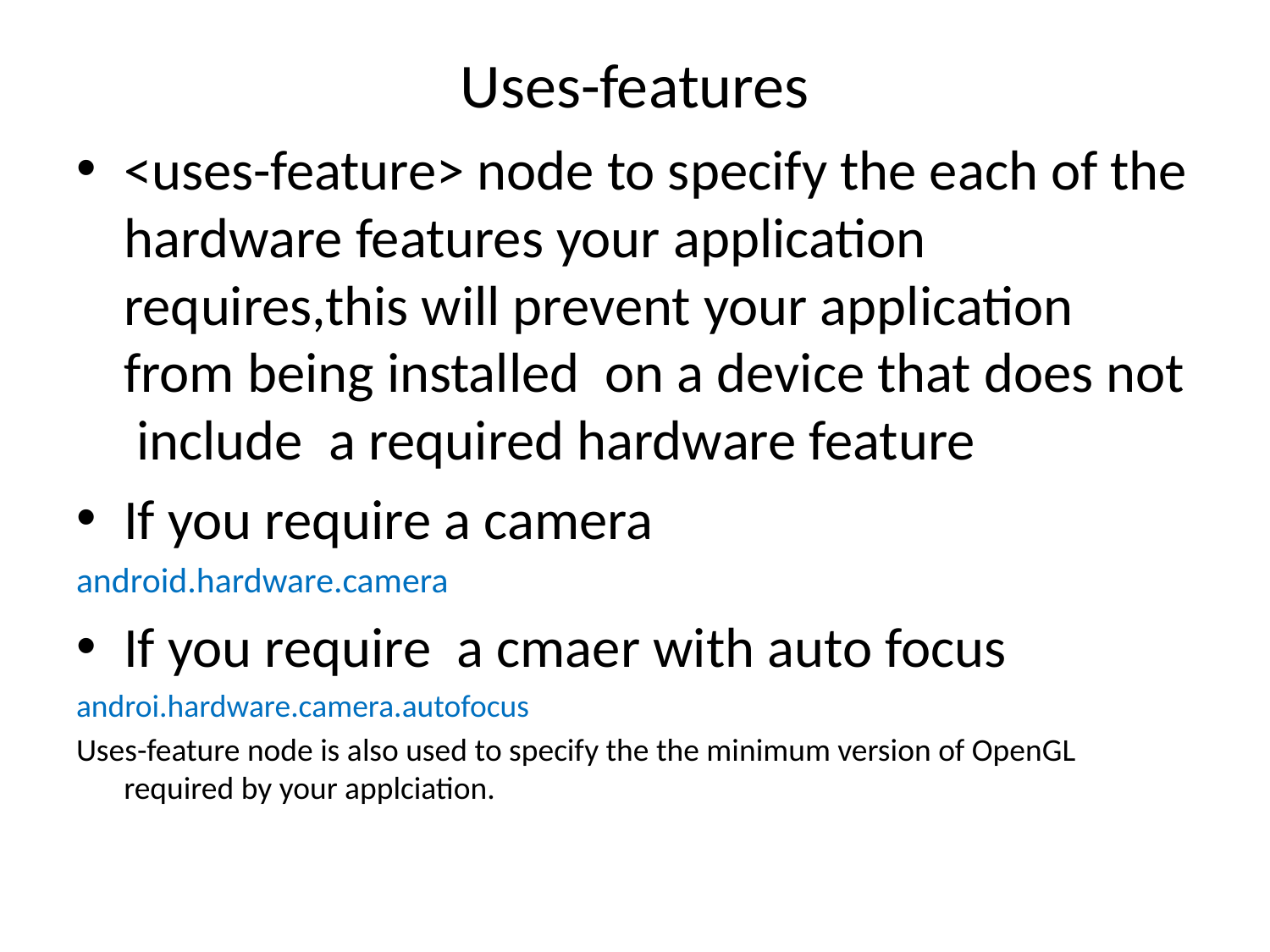

# Uses-features
<uses-feature> node to specify the each of the hardware features your application requires,this will prevent your application from being installed  on a device that does not  include  a required hardware feature
If you require a camera
android.hardware.camera
If you require  a cmaer with auto focus
androi.hardware.camera.autofocus
Uses-feature node is also used to specify the the minimum version of OpenGL required by your applciation.